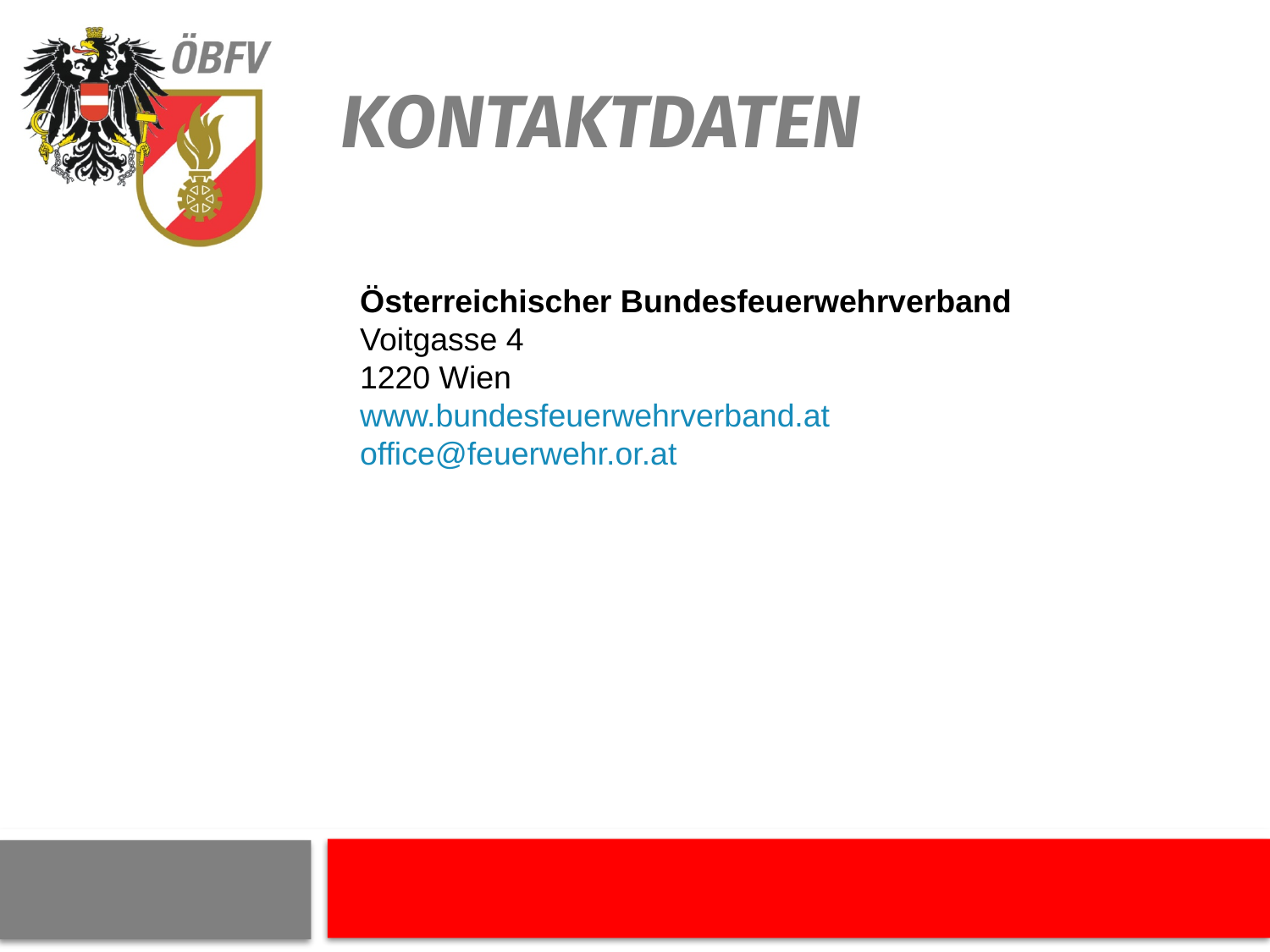

KONTAKTDATEN
Österreichischer Bundesfeuerwehrverband
Voitgasse 4
1220 Wien
www.bundesfeuerwehrverband.at
office@feuerwehr.or.at

#